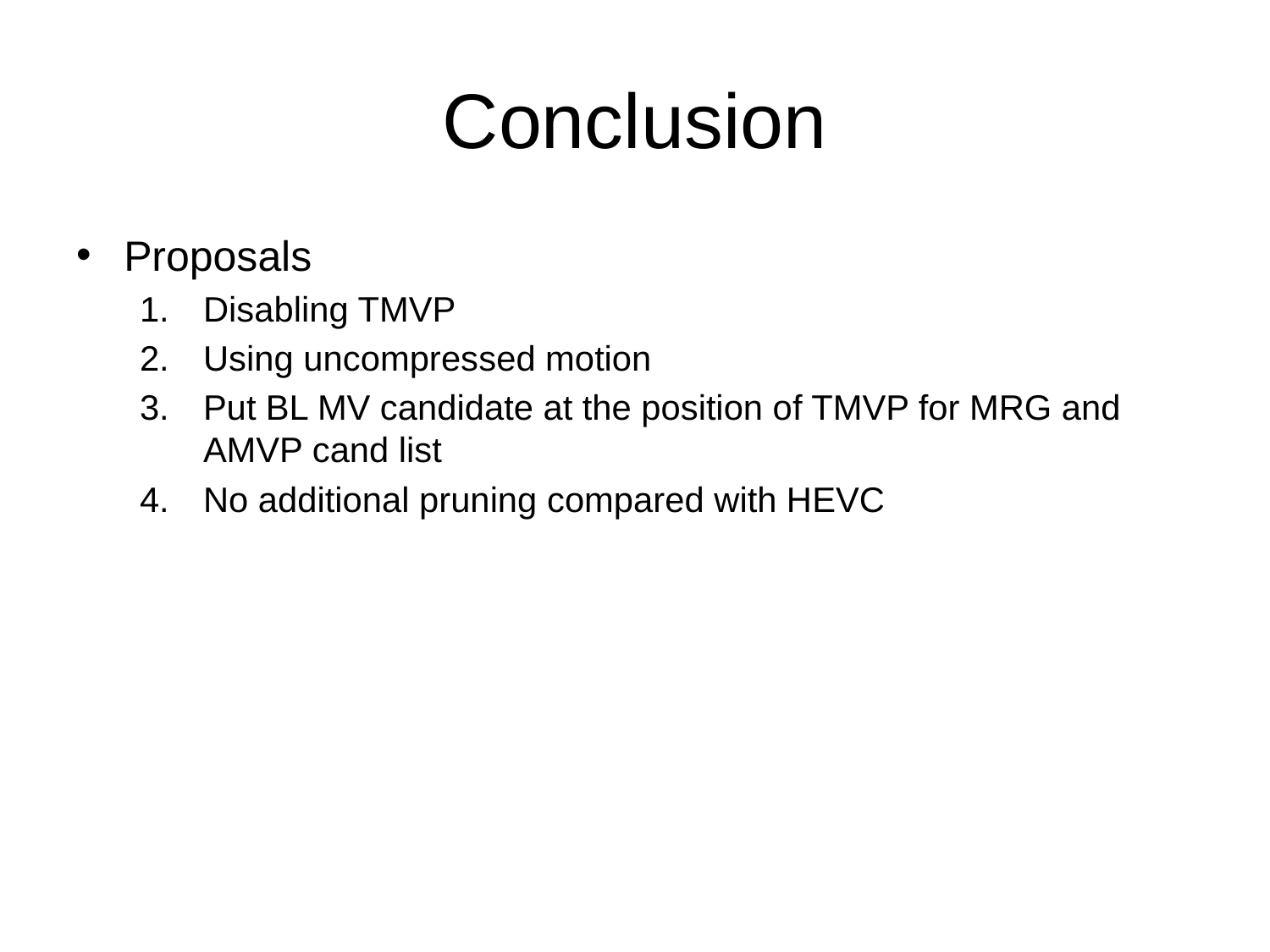

# Conclusion
Proposals
Disabling TMVP
Using uncompressed motion
Put BL MV candidate at the position of TMVP for MRG and AMVP cand list
No additional pruning compared with HEVC